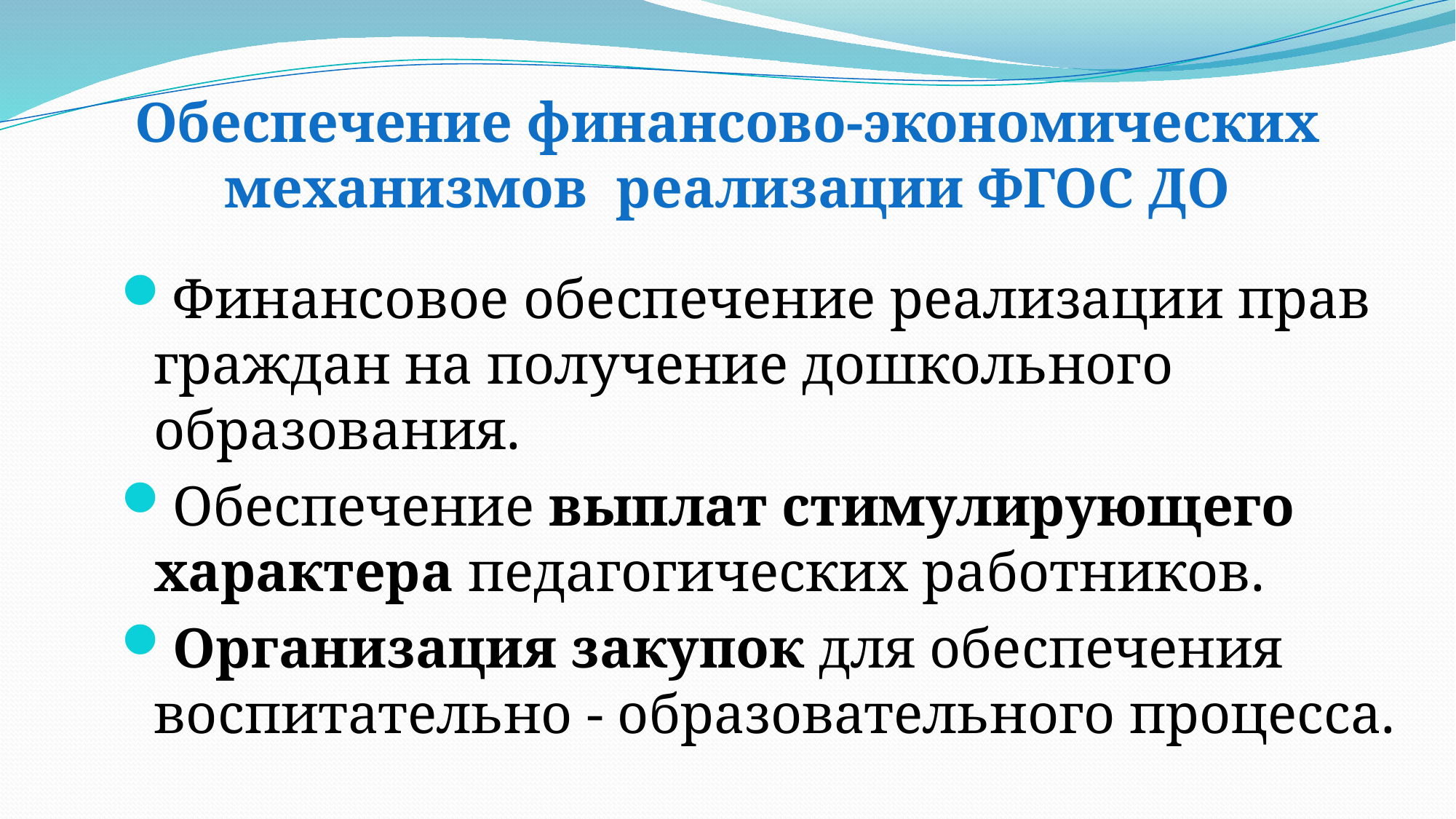

# Обеспечение финансово-экономических механизмов  реализации ФГОС ДО
Финансовое обеспечение реализации прав  граждан на получение дошкольного образования.
Обеспечение выплат стимулирующего характера педагогических работников.
Организация закупок для обеспечения воспитательно - образовательного процесса.